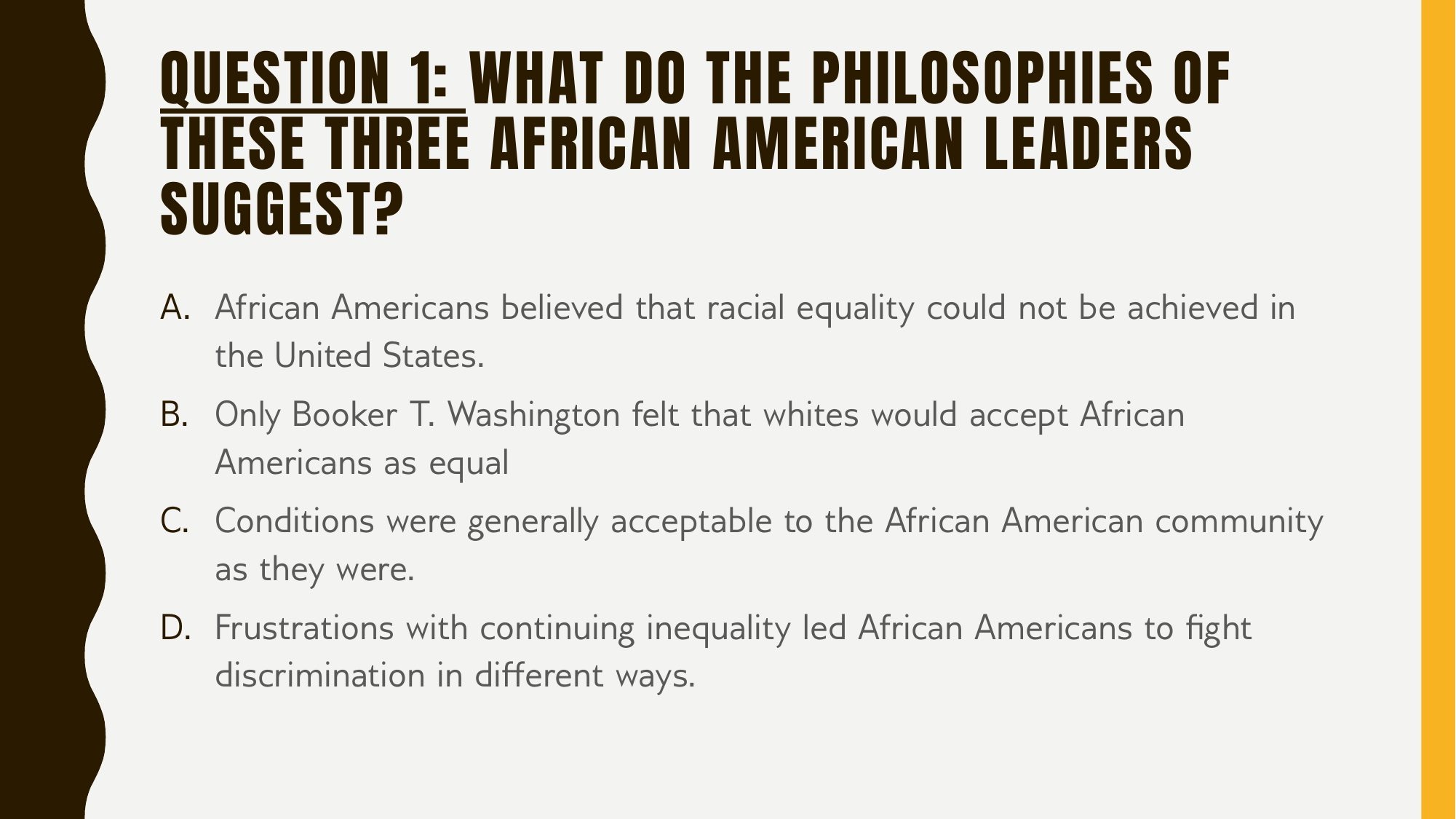

# Question 1: What do the philosophies of these three African American leaders suggest?
African Americans believed that racial equality could not be achieved in the United States.
Only Booker T. Washington felt that whites would accept African Americans as equal
Conditions were generally acceptable to the African American community as they were.
Frustrations with continuing inequality led African Americans to fight discrimination in different ways.